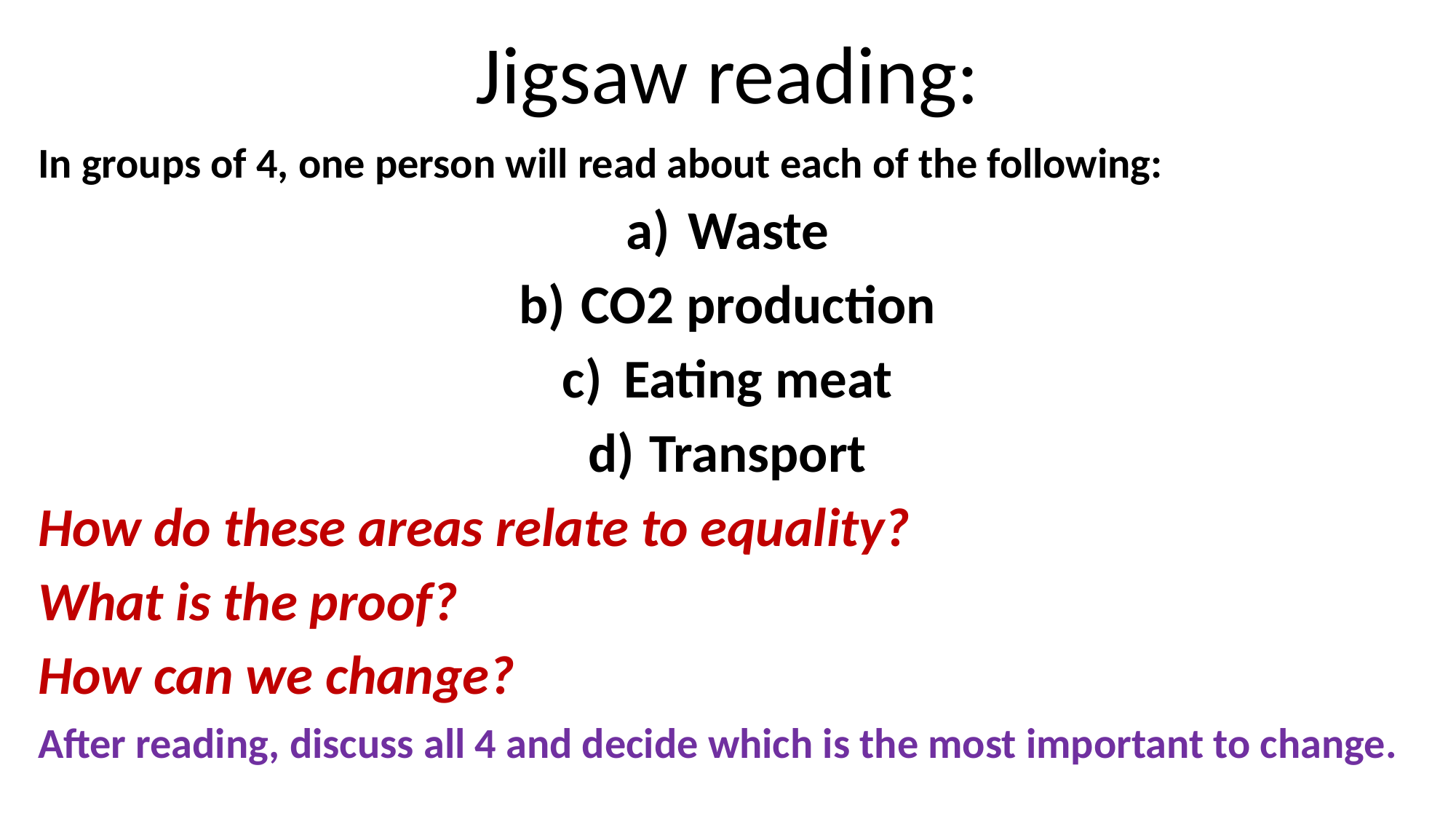

# Jigsaw reading:
In groups of 4, one person will read about each of the following:
Waste
CO2 production
Eating meat
Transport
How do these areas relate to equality?
What is the proof?
How can we change?
After reading, discuss all 4 and decide which is the most important to change.